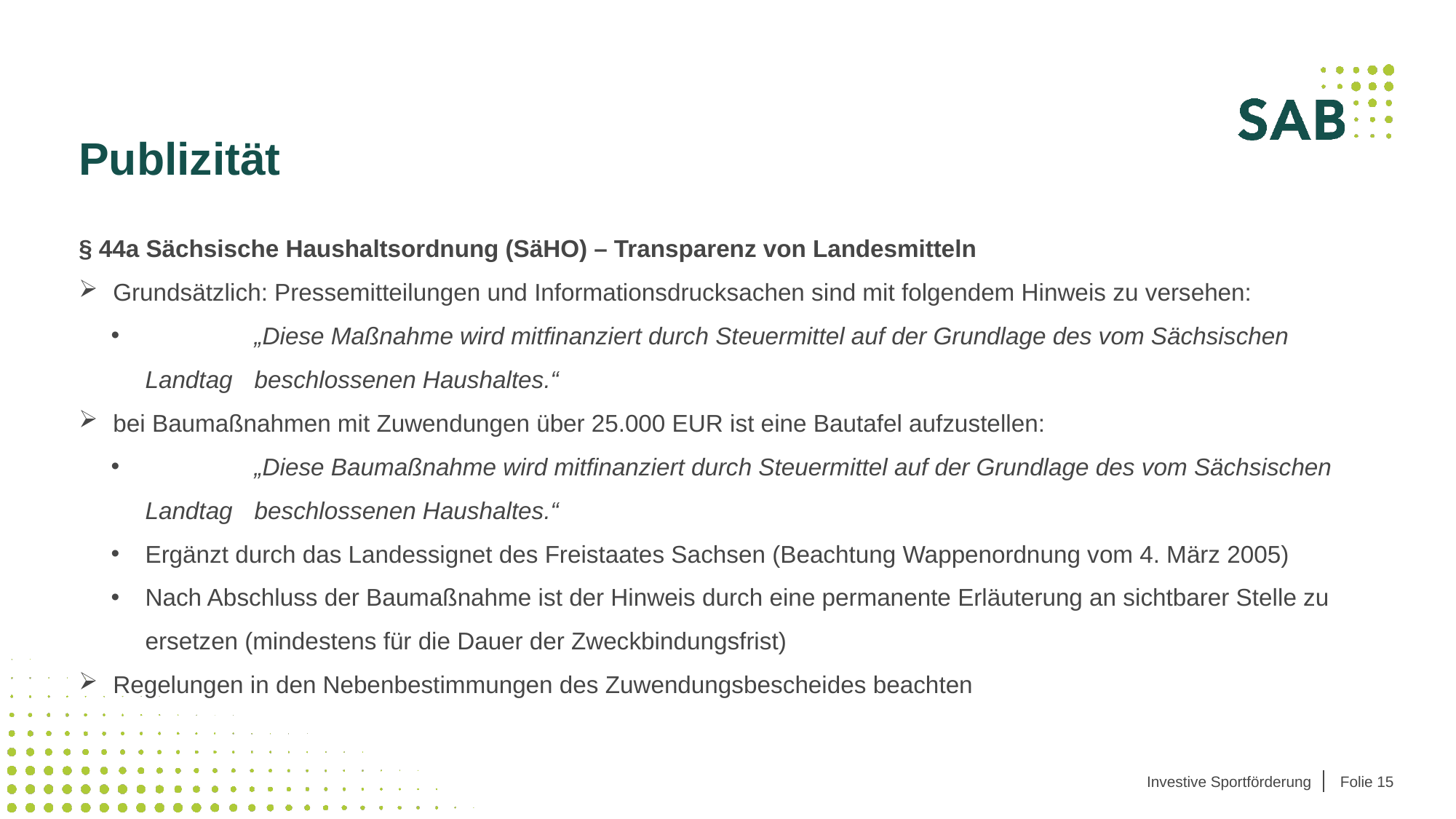

Publizität

§ 44a Sächsische Haushaltsordnung (SäHO) – Transparenz von Landesmitteln
Grundsätzlich: Pressemitteilungen und Informationsdrucksachen sind mit folgendem Hinweis zu versehen:
	„Diese Maßnahme wird mitfinanziert durch Steuermittel auf der Grundlage des vom Sächsischen Landtag 	beschlossenen Haushaltes.“
bei Baumaßnahmen mit Zuwendungen über 25.000 EUR ist eine Bautafel aufzustellen:
	„Diese Baumaßnahme wird mitfinanziert durch Steuermittel auf der Grundlage des vom Sächsischen Landtag 	beschlossenen Haushaltes.“
Ergänzt durch das Landessignet des Freistaates Sachsen (Beachtung Wappenordnung vom 4. März 2005)
Nach Abschluss der Baumaßnahme ist der Hinweis durch eine permanente Erläuterung an sichtbarer Stelle zu ersetzen (mindestens für die Dauer der Zweckbindungsfrist)
Regelungen in den Nebenbestimmungen des Zuwendungsbescheides beachten

Investive Sportförderung
Folie 15